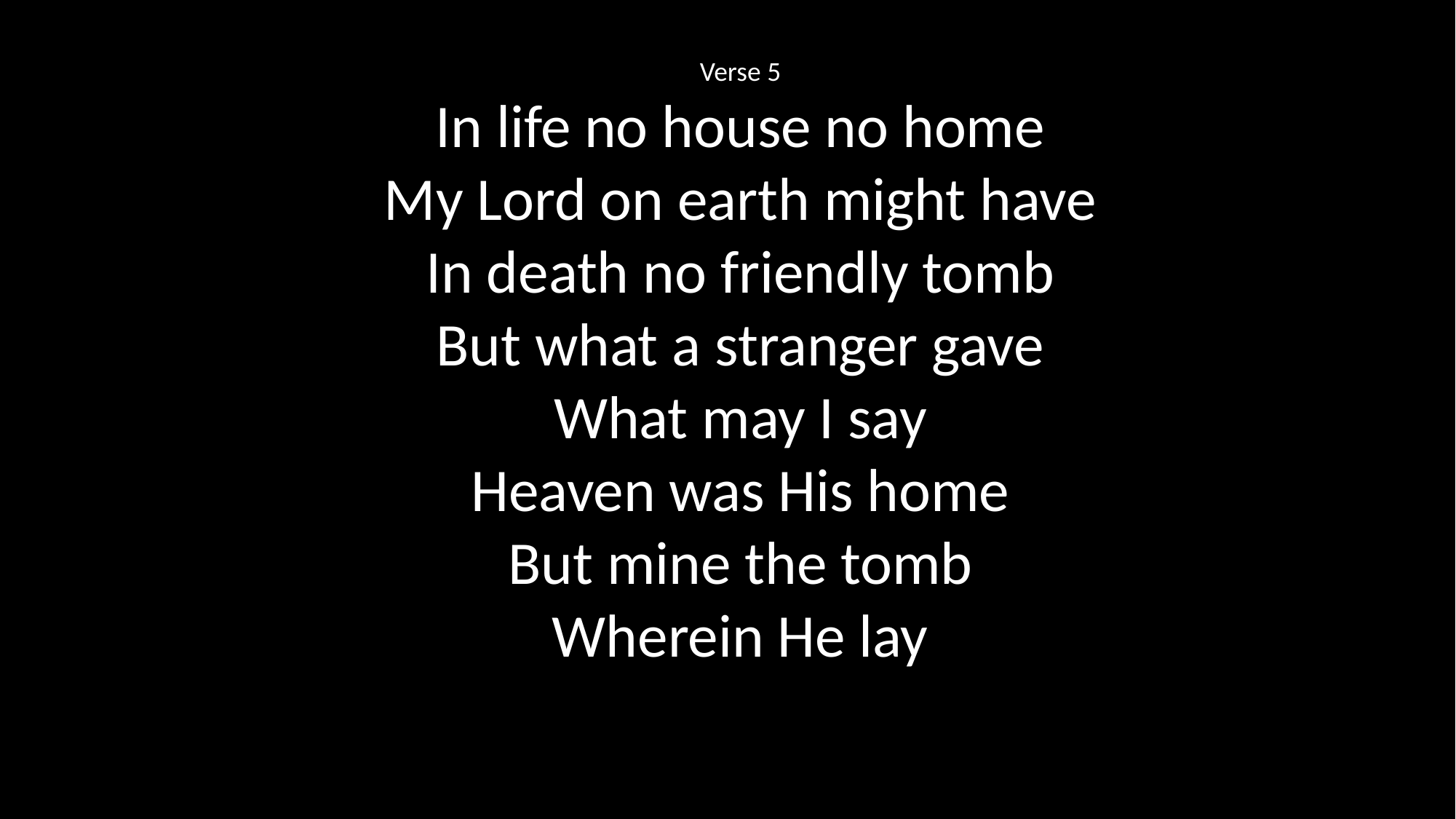

Verse 5
In life no house no home
My Lord on earth might have
In death no friendly tomb
But what a stranger gave
What may I say
Heaven was His home
But mine the tomb
Wherein He lay